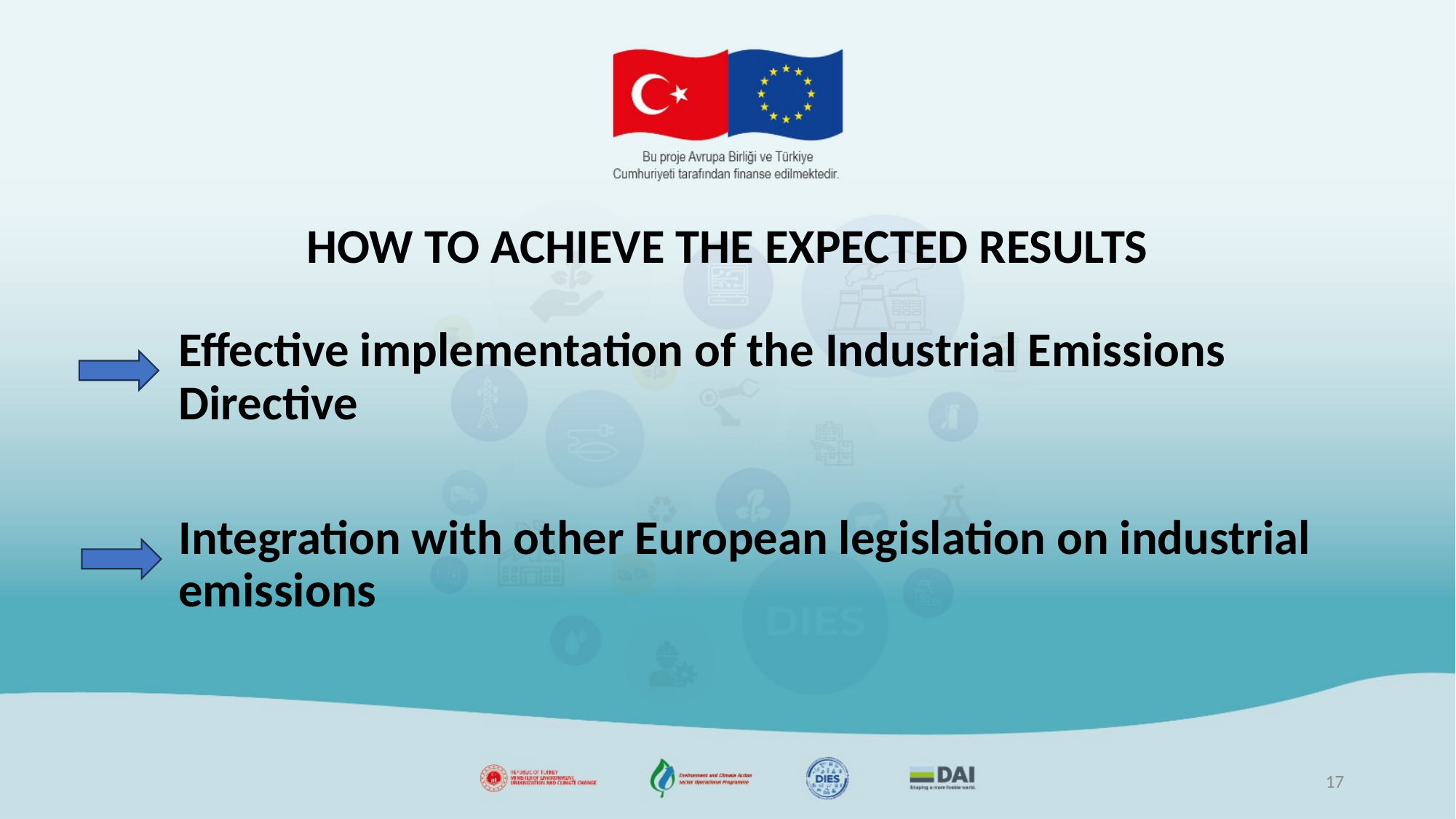

# HOW TO ACHIEVE THE EXPECTED RESULTS
Effective implementation of the Industrial Emissions Directive

Integration with other European legislation on industrial emissions

17